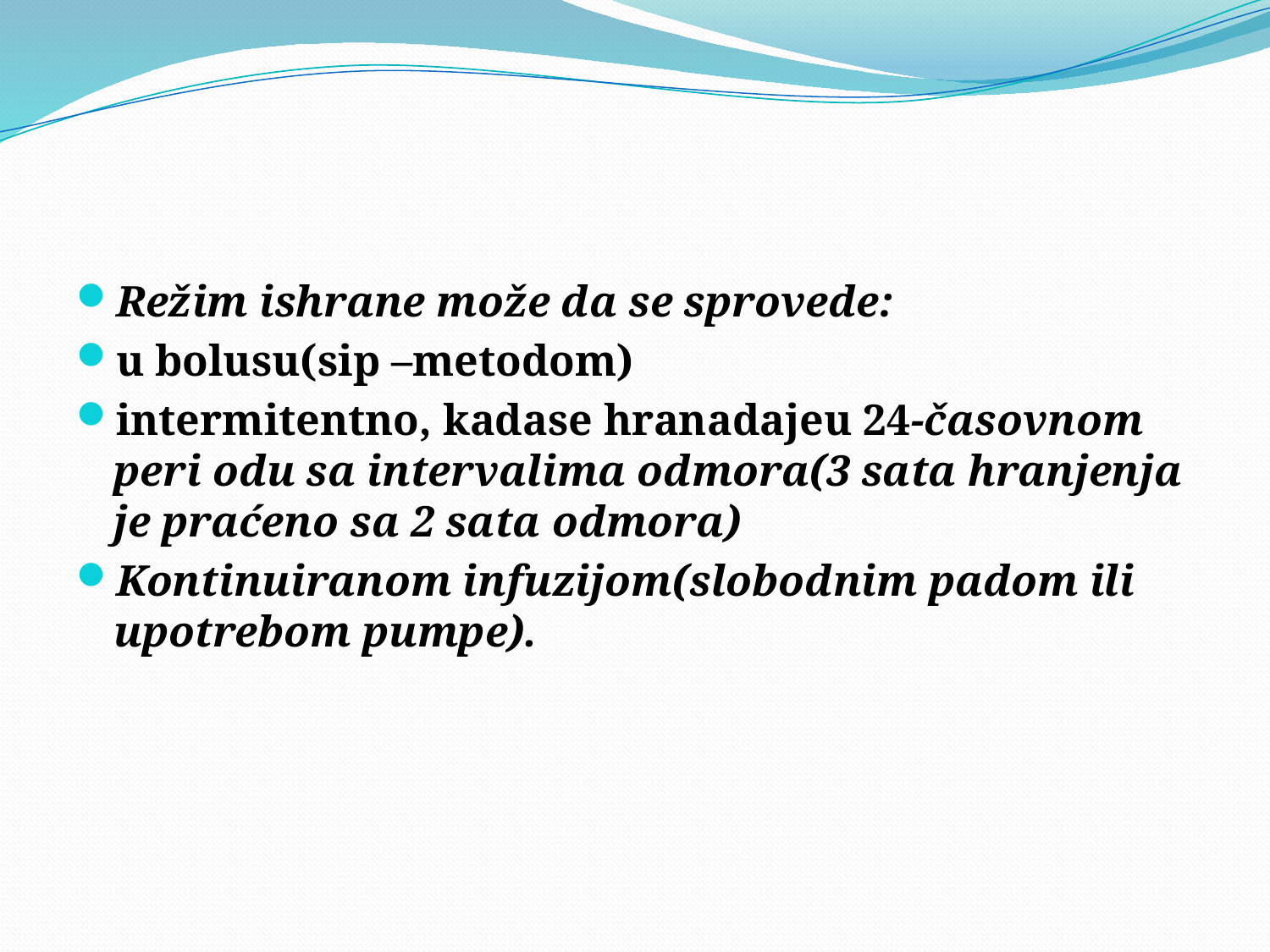

#
Režim ishrane može da se sprovede:
u bolusu(sip –metodom)
intermitentno, kadase hranadajeu 24-časovnom peri odu sa intervalima odmora(3 sata hranjenja je praćeno sa 2 sata odmora)
Kontinuiranom infuzijom(slobodnim padom ili upotrebom pumpe).